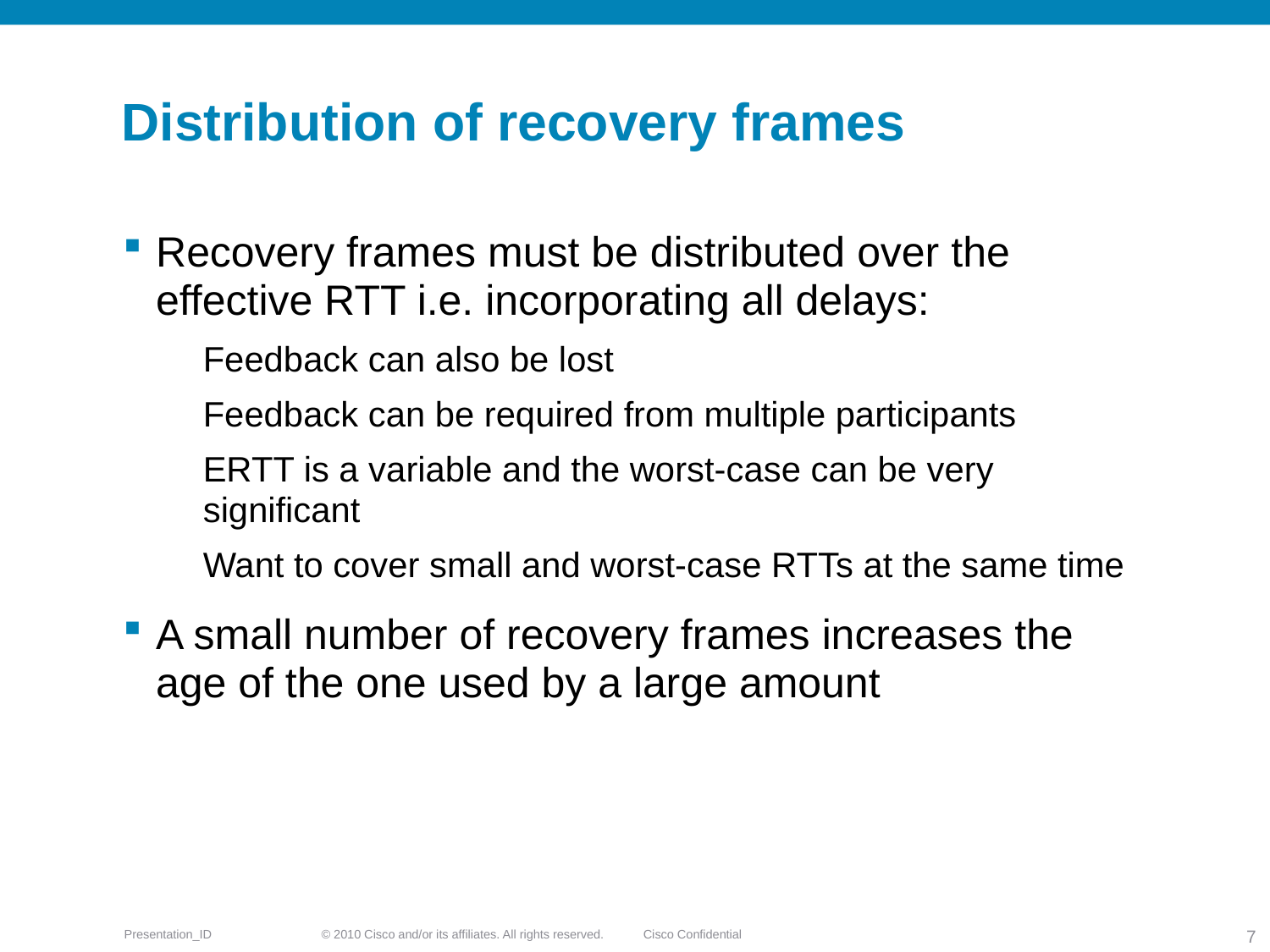

# Distribution of recovery frames

Recovery frames must be distributed over the effective RTT i.e. incorporating all delays:
Feedback can also be lost
Feedback can be required from multiple participants
ERTT is a variable and the worst-case can be very significant
Want to cover small and worst-case RTTs at the same time
A small number of recovery frames increases the age of the one used by a large amount